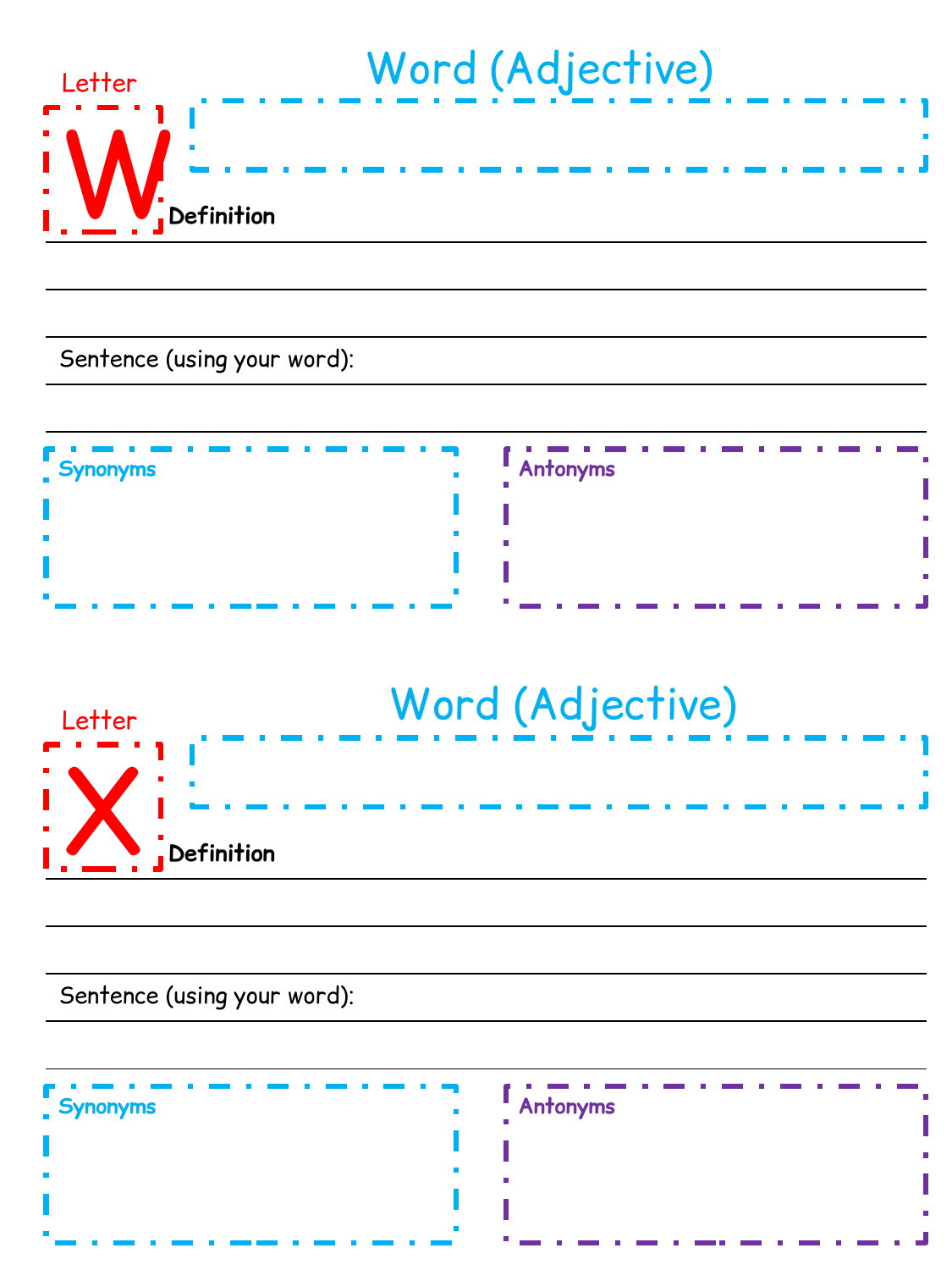

Word (Adjective)
Letter

W
| Definition |  |
| --- | --- |
|  |  |
|  |  |
| Sentence (using your word): |  |
|  |  |
Synonyms
Antonyms
Word (Adjective)
Letter

X
| Definition |  |
| --- | --- |
|  |  |
|  |  |
| Sentence (using your word): |  |
|  |  |
Synonyms
Antonyms